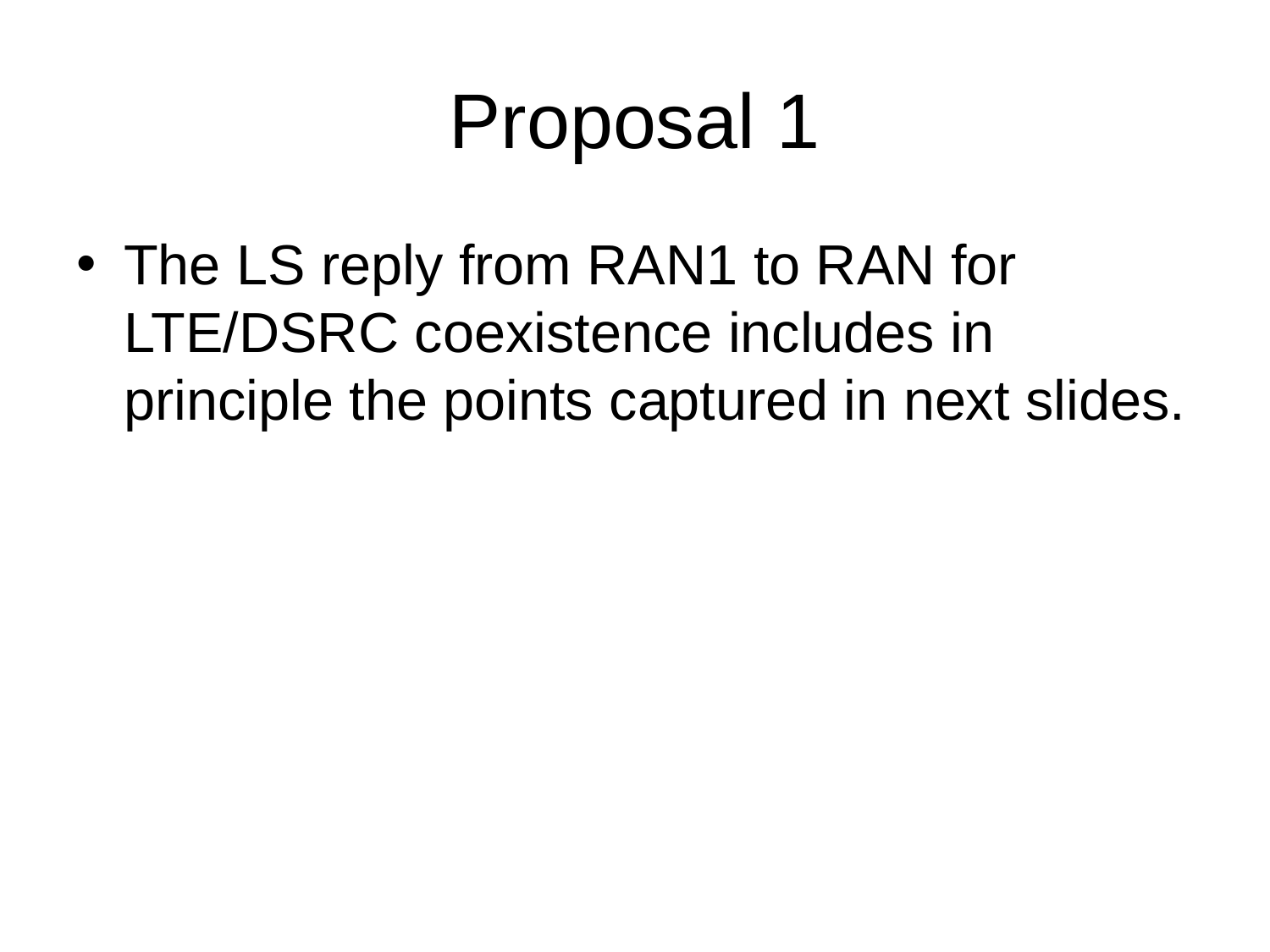

# Proposal 1
The LS reply from RAN1 to RAN for LTE/DSRC coexistence includes in principle the points captured in next slides.